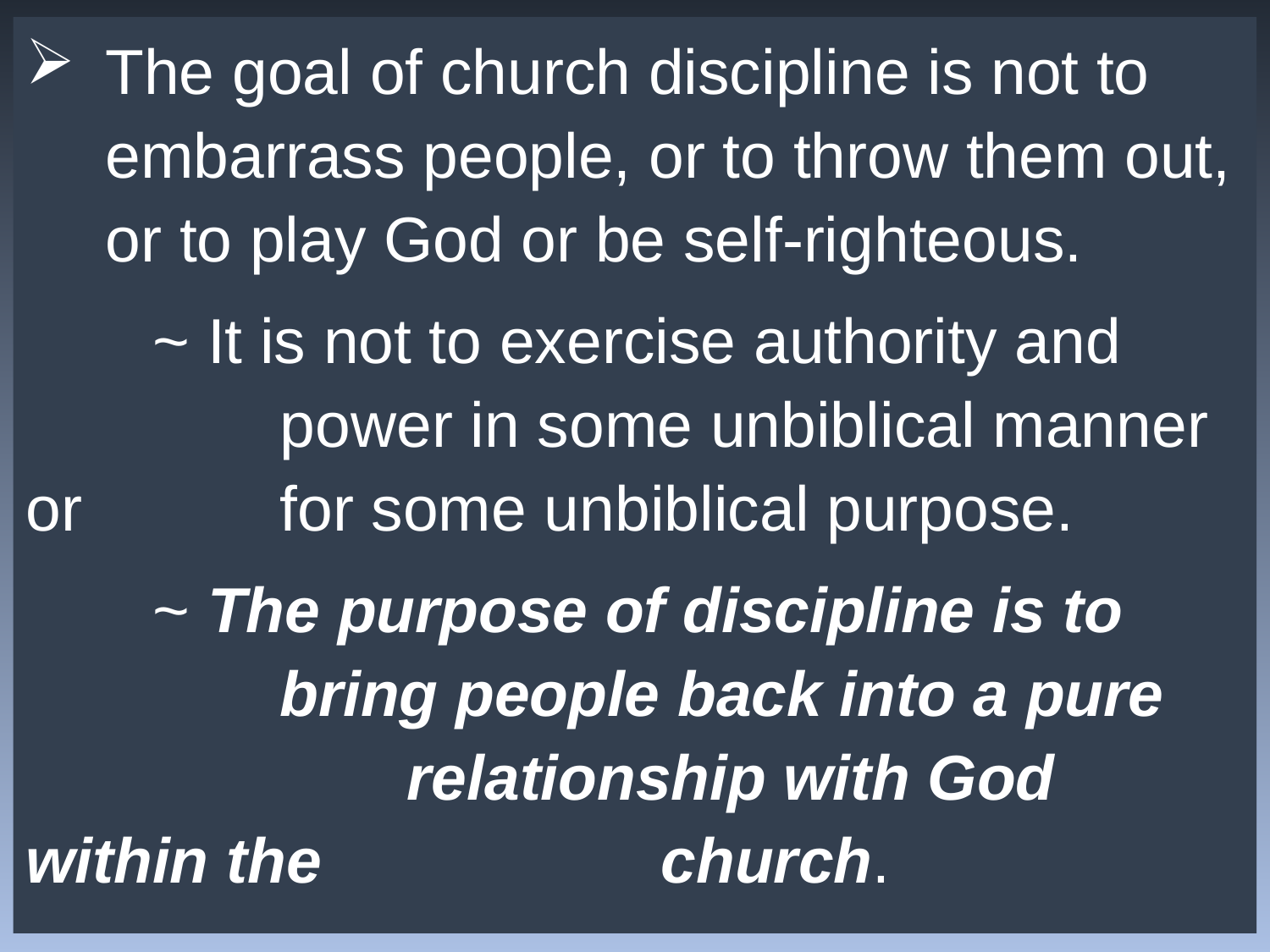

The goal of church discipline is not to embarrass people, or to throw them out, or to play God or be self-righteous.
	~ It is not to exercise authority and 			power in some unbiblical manner or 		for some unbiblical purpose.
	~ The purpose of discipline is to 			bring people back into a pure 			relationship with God within the 			church.